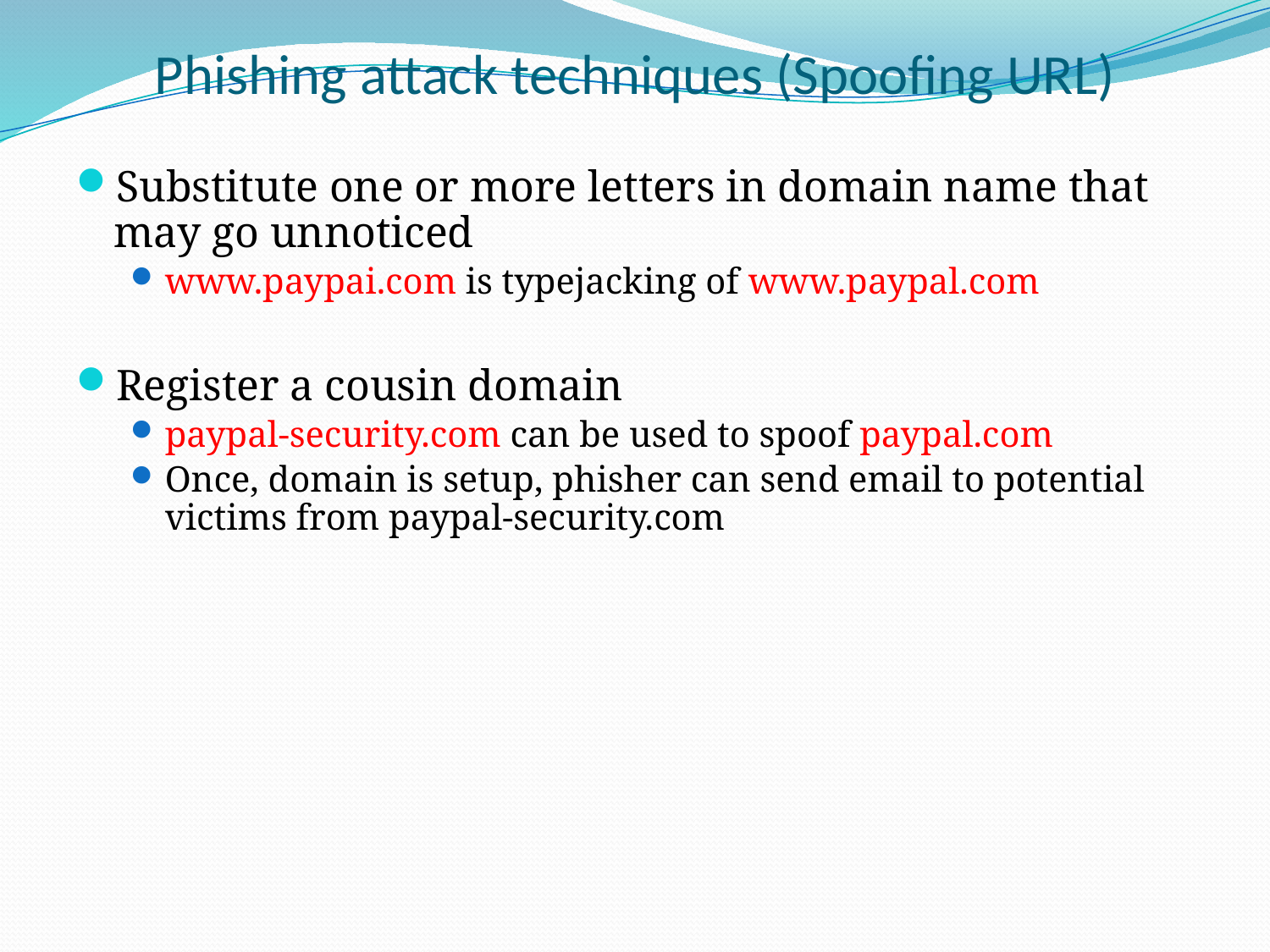

# Phishing attack techniques (Spoofing URL)
Substitute one or more letters in domain name that may go unnoticed
www.paypai.com is typejacking of www.paypal.com

Register a cousin domain
paypal-security.com can be used to spoof paypal.com
Once, domain is setup, phisher can send email to potential victims from paypal-security.com